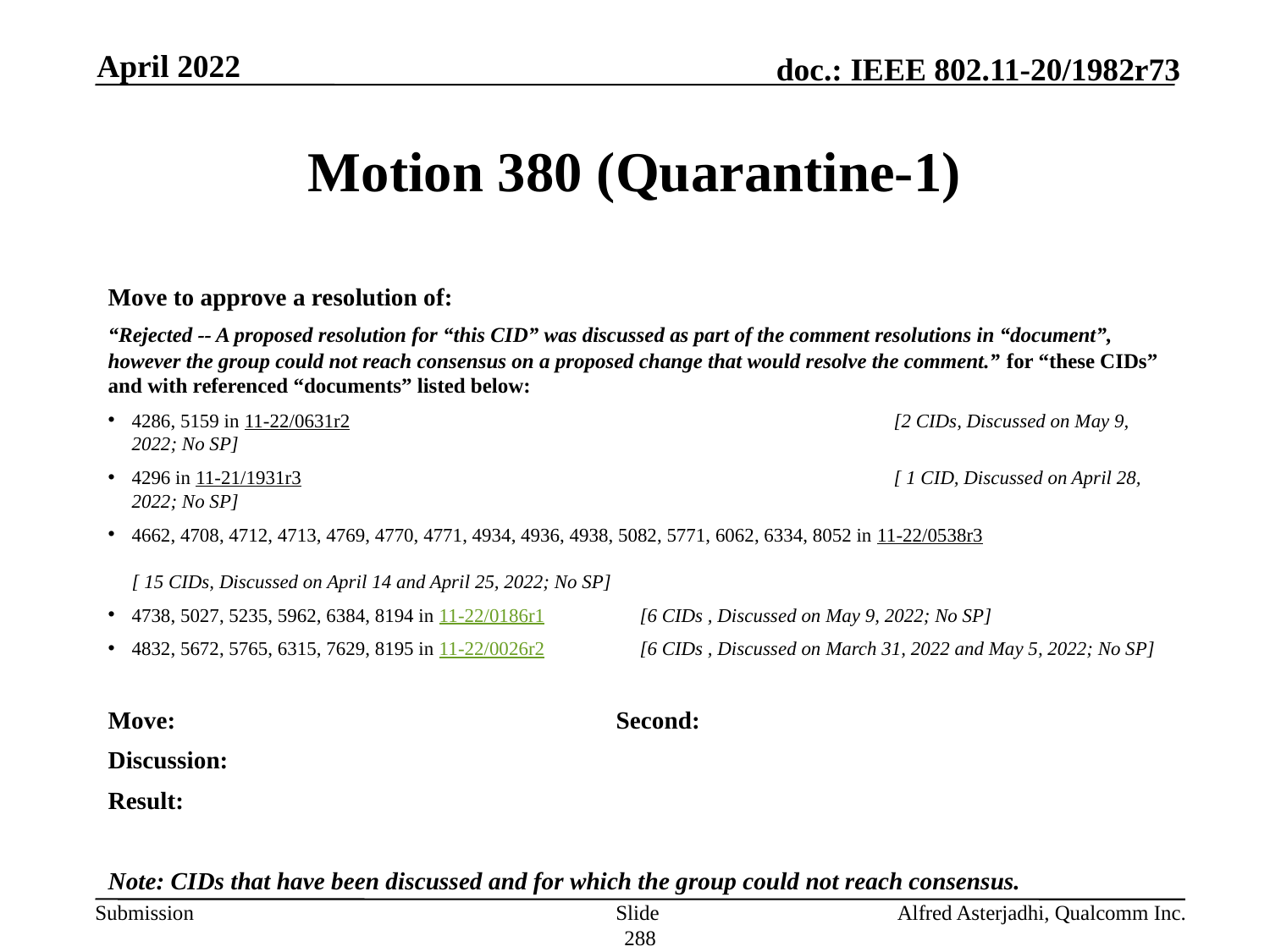

April 2022
# Motion 380 (Quarantine-1)
Move to approve a resolution of:
“Rejected -- A proposed resolution for “this CID” was discussed as part of the comment resolutions in “document”, however the group could not reach consensus on a proposed change that would resolve the comment.” for “these CIDs” and with referenced “documents” listed below:
4286, 5159 in 11-22/0631r2 					[2 CIDs, Discussed on May 9, 2022; No SP]
4296 in 11-21/1931r3 					[ 1 CID, Discussed on April 28, 2022; No SP]
4662, 4708, 4712, 4713, 4769, 4770, 4771, 4934, 4936, 4938, 5082, 5771, 6062, 6334, 8052 in 11-22/0538r3 										[ 15 CIDs, Discussed on April 14 and April 25, 2022; No SP]
4738, 5027, 5235, 5962, 6384, 8194 in 11-22/0186r1 	[6 CIDs , Discussed on May 9, 2022; No SP]
4832, 5672, 5765, 6315, 7629, 8195 in 11-22/0026r2 	[6 CIDs , Discussed on March 31, 2022 and May 5, 2022; No SP]

Move: 				Second:
Discussion:
Result:

Note: CIDs that have been discussed and for which the group could not reach consensus.

Slide 288
Alfred Asterjadhi, Qualcomm Inc.